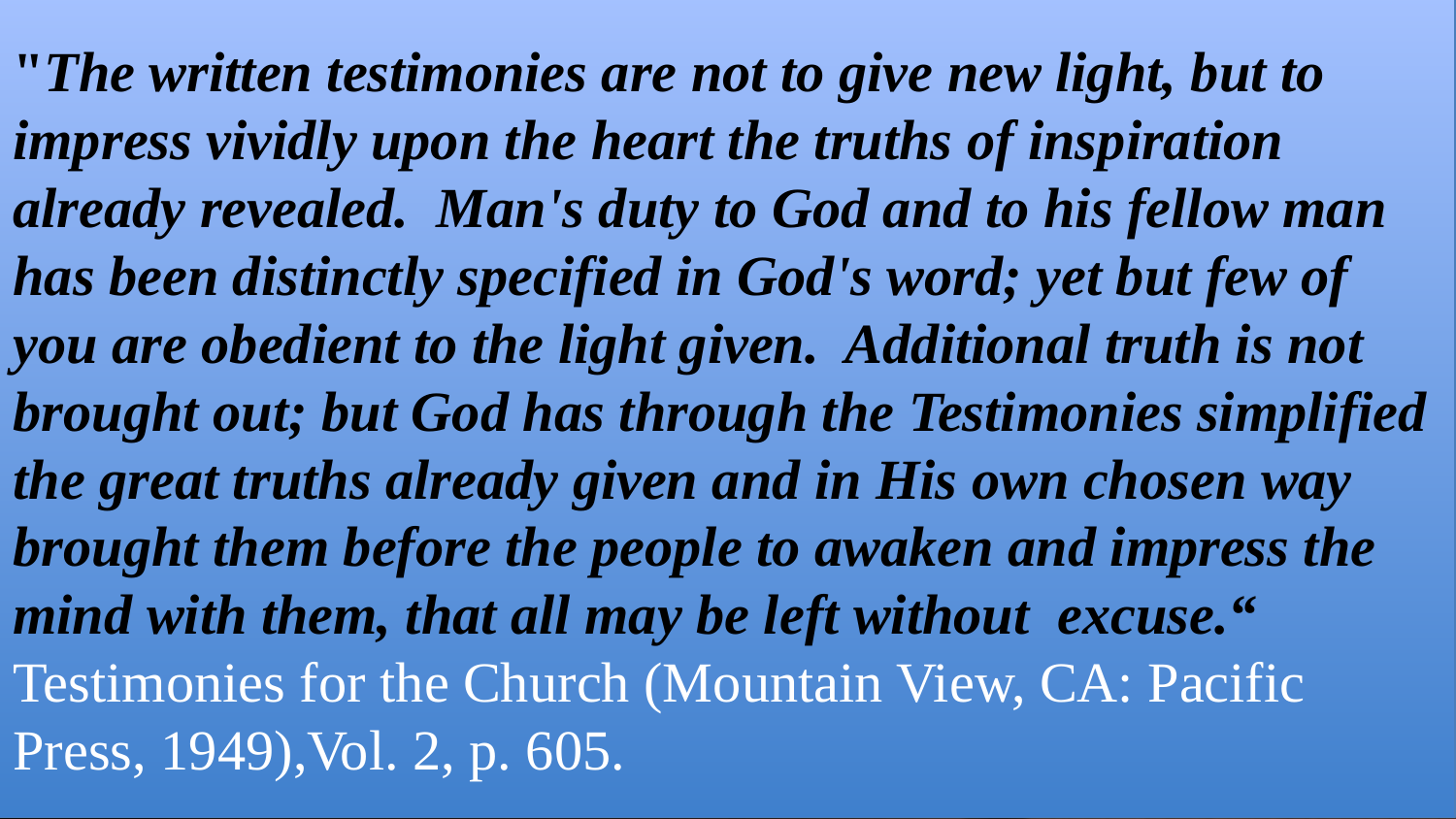

"The written testimonies are not to give new light, but to impress vividly upon the heart the truths of inspiration already revealed.  Man's duty to God and to his fellow man has been distinctly specified in God's word; yet but few of you are obedient to the light given.  Additional truth is not brought out; but God has through the Testimonies simplified the great truths already given and in His own chosen way brought them before the people to awaken and impress the mind with them, that all may be left without  excuse.“
Testimonies for the Church (Mountain View, CA: Pacific Press, 1949),Vol. 2, p. 605.

#